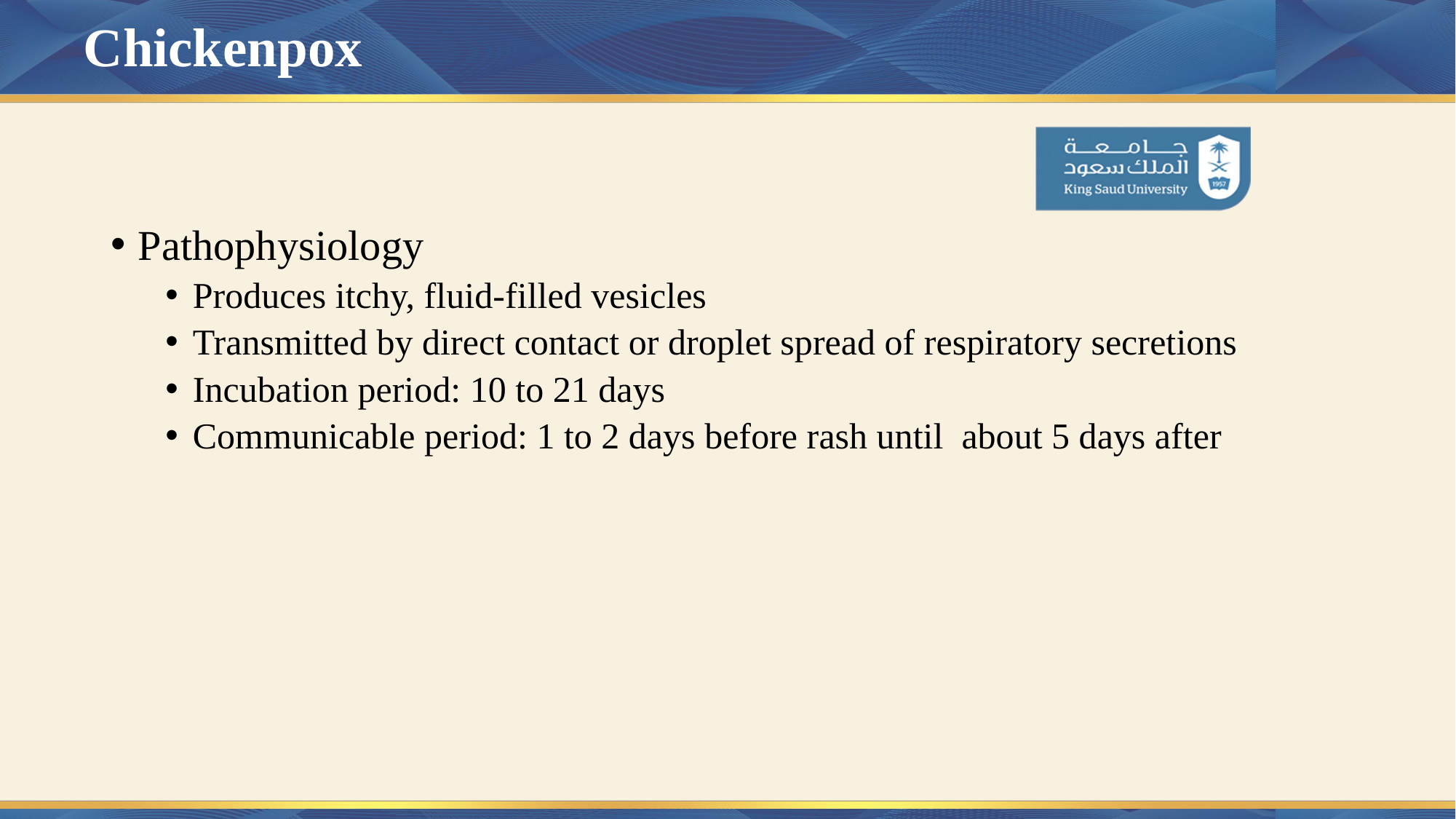

# Chickenpox
Pathophysiology
Produces itchy, fluid-filled vesicles
Transmitted by direct contact or droplet spread of respiratory secretions
Incubation period: 10 to 21 days
Communicable period: 1 to 2 days before rash until  about 5 days after